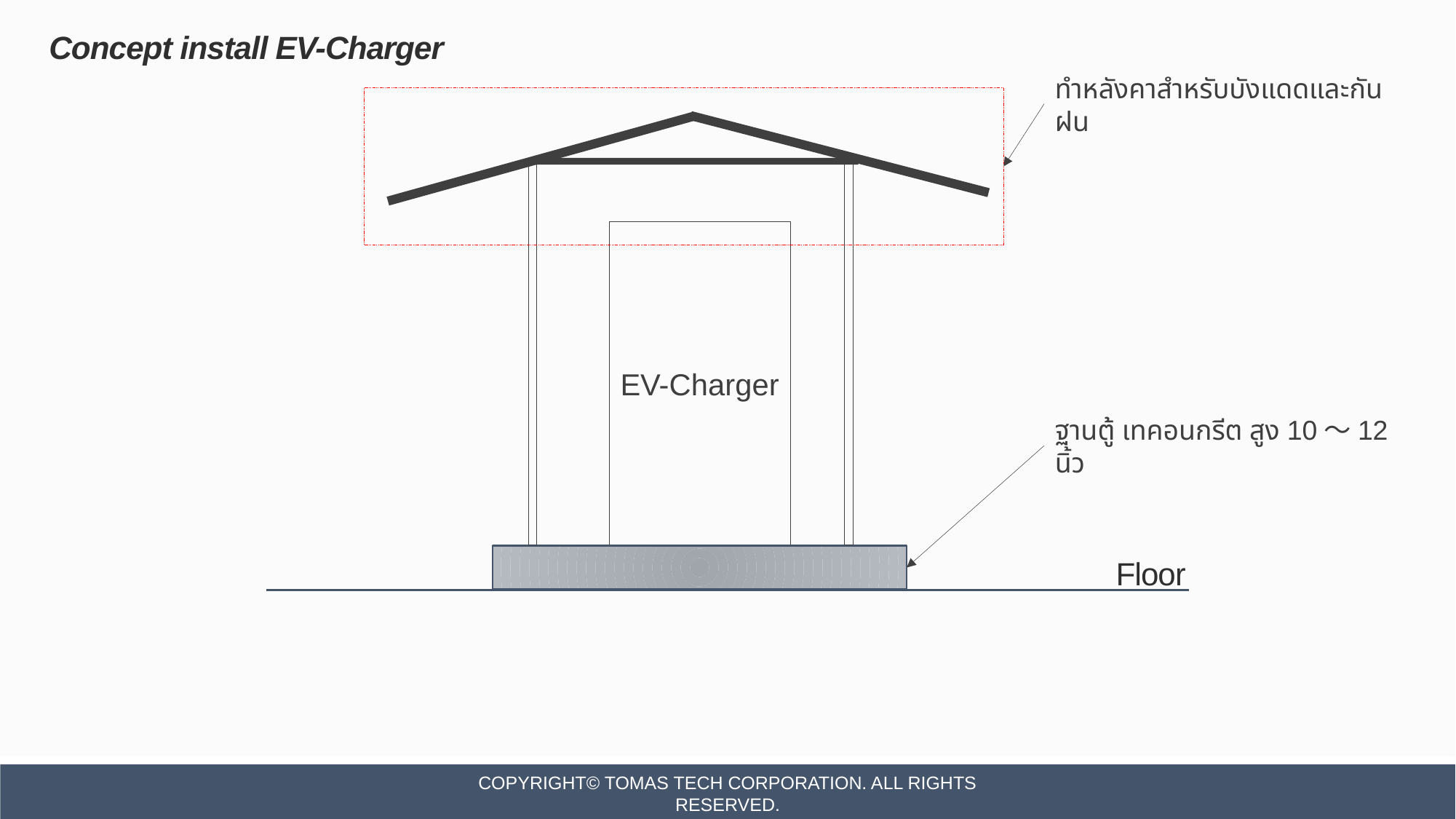

Concept install EV-Charger
ทำหลังคาสำหรับบังแดดและกันฝน

EV-Charger
ฐานตู้ เทคอนกรีต สูง 10～12 นิ้ว

Floor
Copyright© TOMAS TECH CORPORATION. All rights reserved.